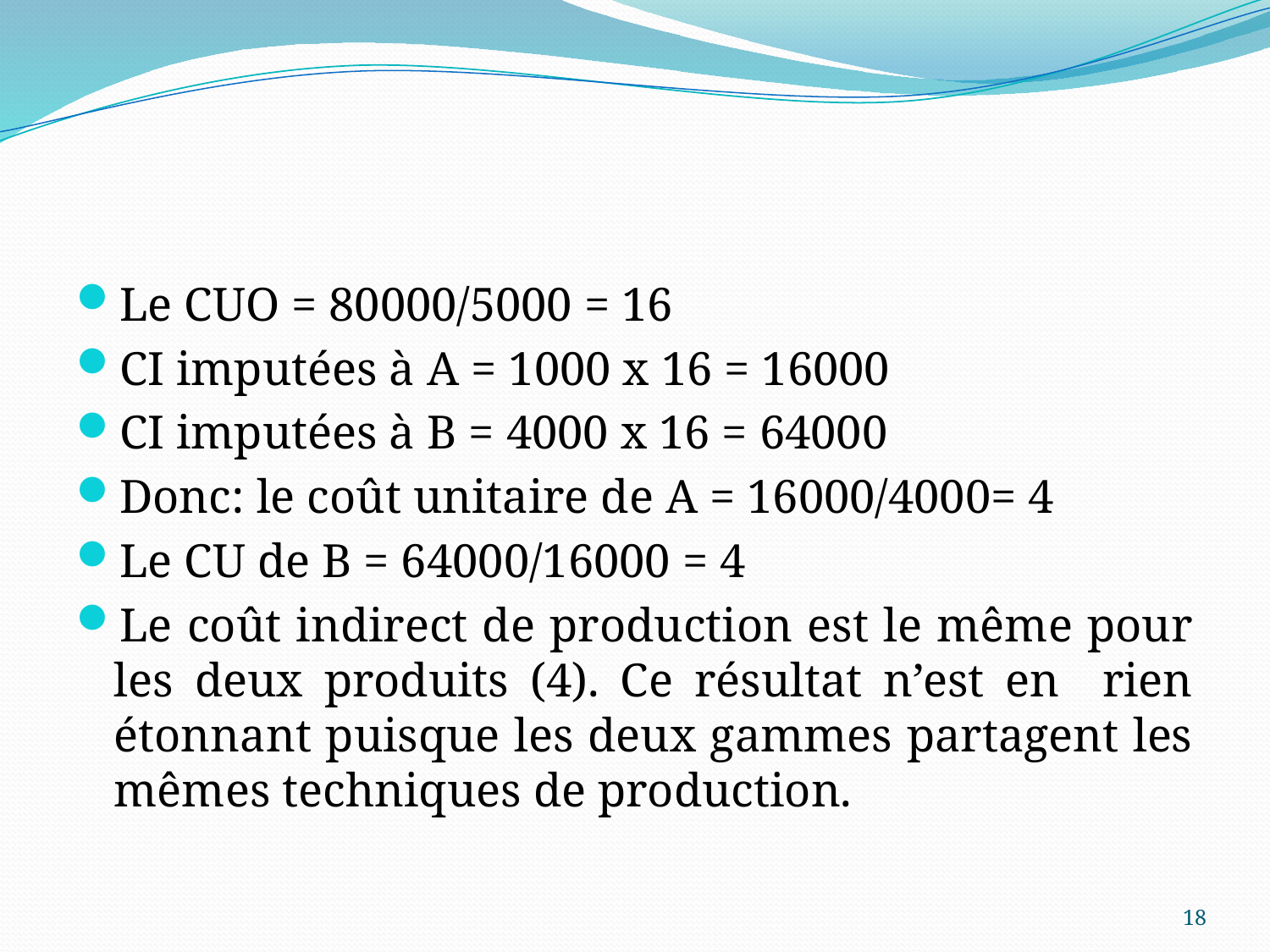

#
Le CUO = 80000/5000 = 16
CI imputées à A = 1000 x 16 = 16000
CI imputées à B = 4000 x 16 = 64000
Donc: le coût unitaire de A = 16000/4000= 4
Le CU de B = 64000/16000 = 4
Le coût indirect de production est le même pour les deux produits (4). Ce résultat n’est en  rien étonnant puisque les deux gammes partagent les mêmes techniques de production.
18